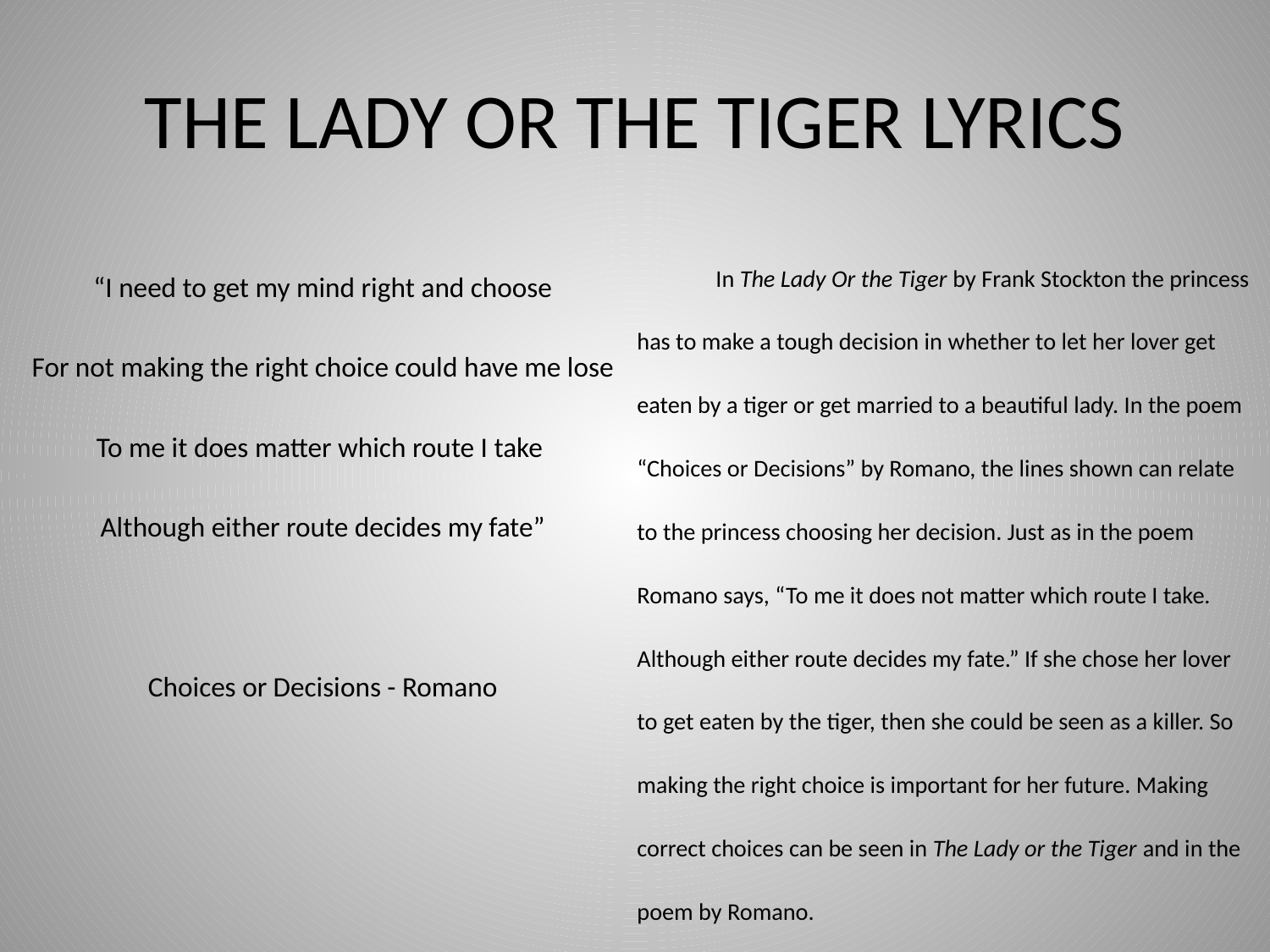

# THE LADY OR THE TIGER LYRICS
“I need to get my mind right and choose
For not making the right choice could have me lose
To me it does matter which route I take
Although either route decides my fate”

Choices or Decisions - Romano
	In The Lady Or the Tiger by Frank Stockton the princess has to make a tough decision in whether to let her lover get eaten by a tiger or get married to a beautiful lady. In the poem “Choices or Decisions” by Romano, the lines shown can relate to the princess choosing her decision. Just as in the poem Romano says, “To me it does not matter which route I take. Although either route decides my fate.” If she chose her lover to get eaten by the tiger, then she could be seen as a killer. So making the right choice is important for her future. Making correct choices can be seen in The Lady or the Tiger and in the poem by Romano.